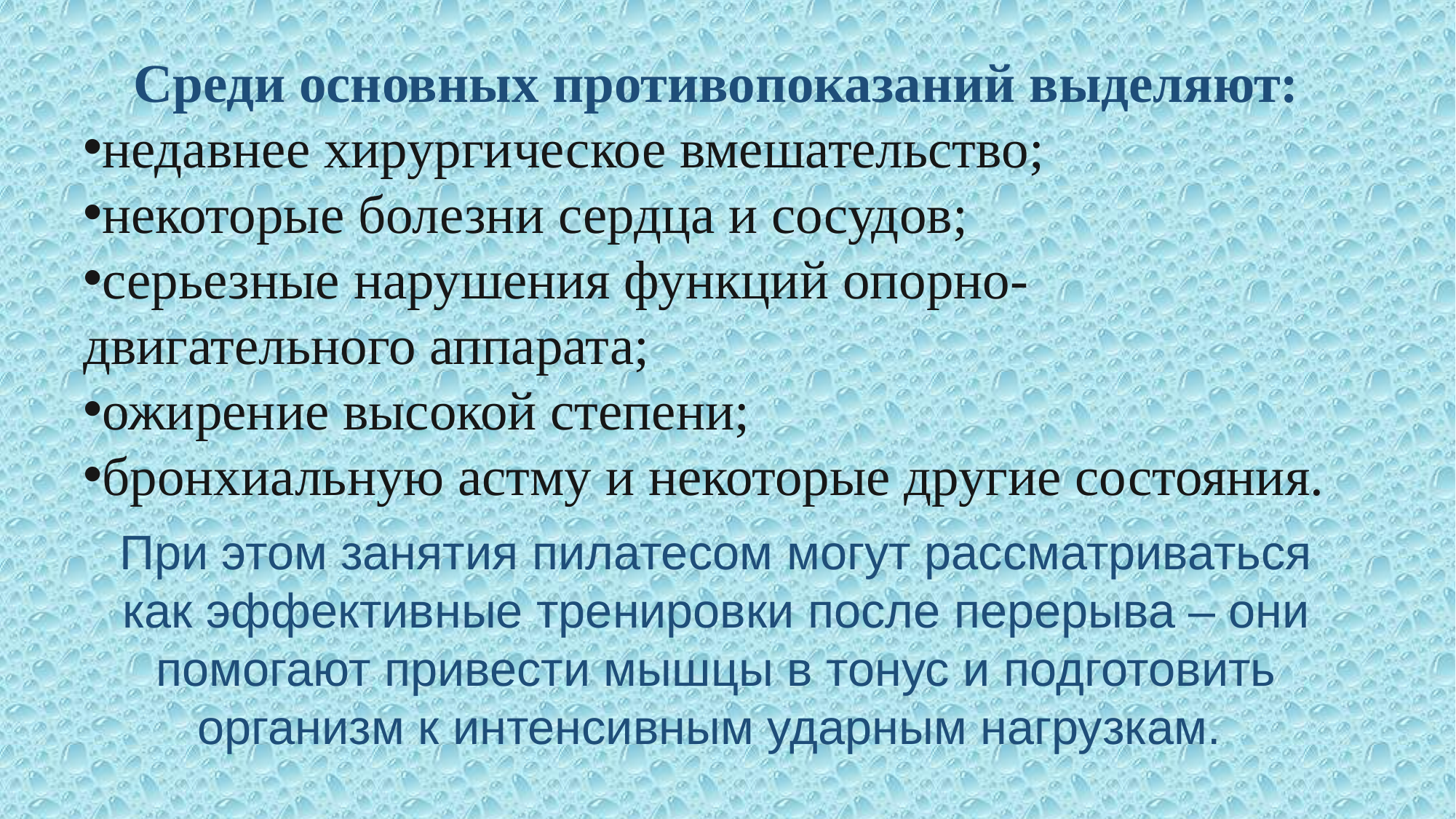

Среди основных противопоказаний выделяют:
недавнее хирургическое вмешательство;
некоторые болезни сердца и сосудов;
серьезные нарушения функций опорно-двигательного аппарата;
ожирение высокой степени;
бронхиальную астму и некоторые другие состояния.

При этом занятия пилатесом могут рассматриваться как эффективные тренировки после перерыва – они помогают привести мышцы в тонус и подготовить организм к интенсивным ударным нагрузкам.